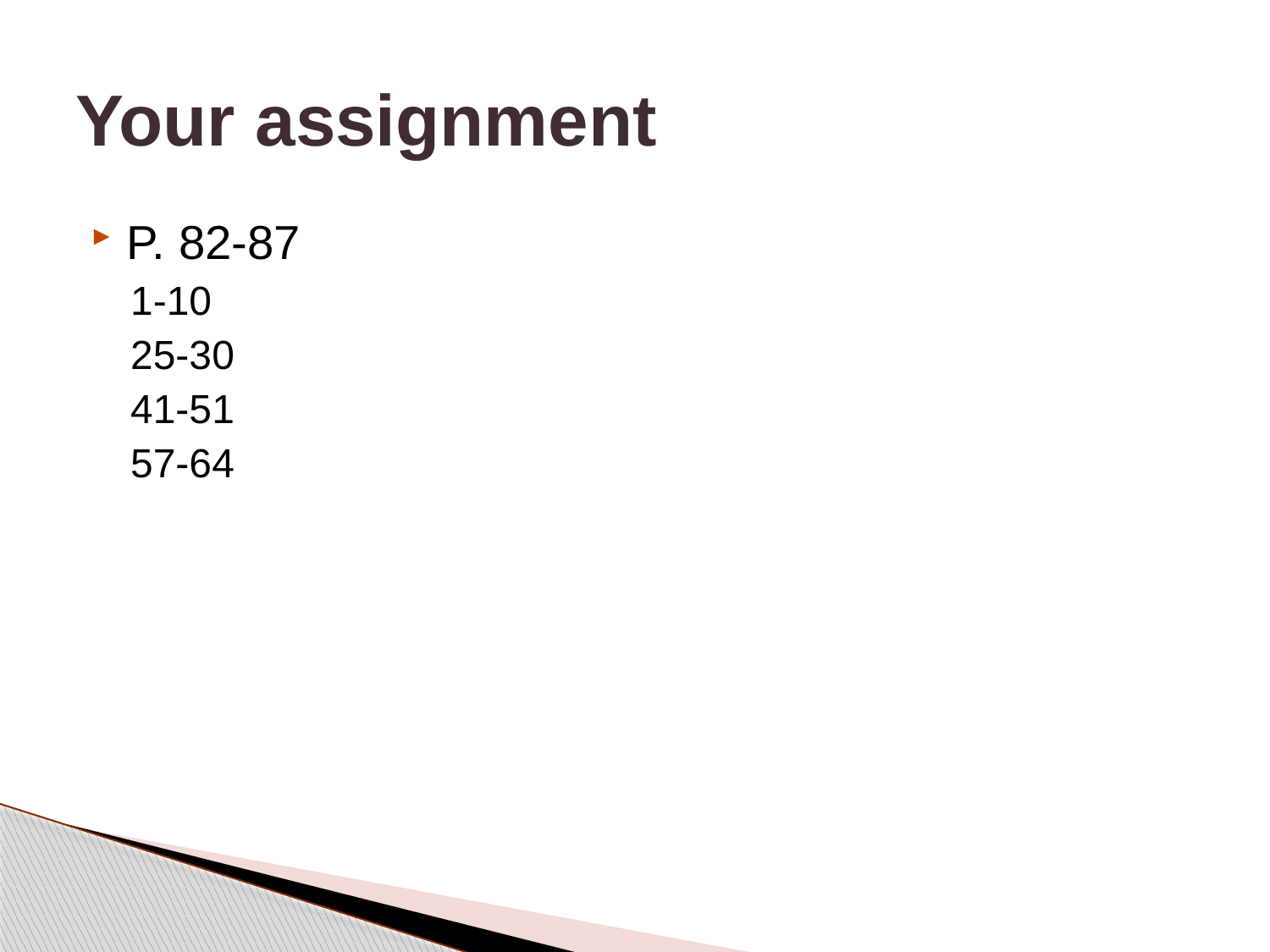

# Your assignment
P. 82-87
1-10
25-30
41-51
57-64